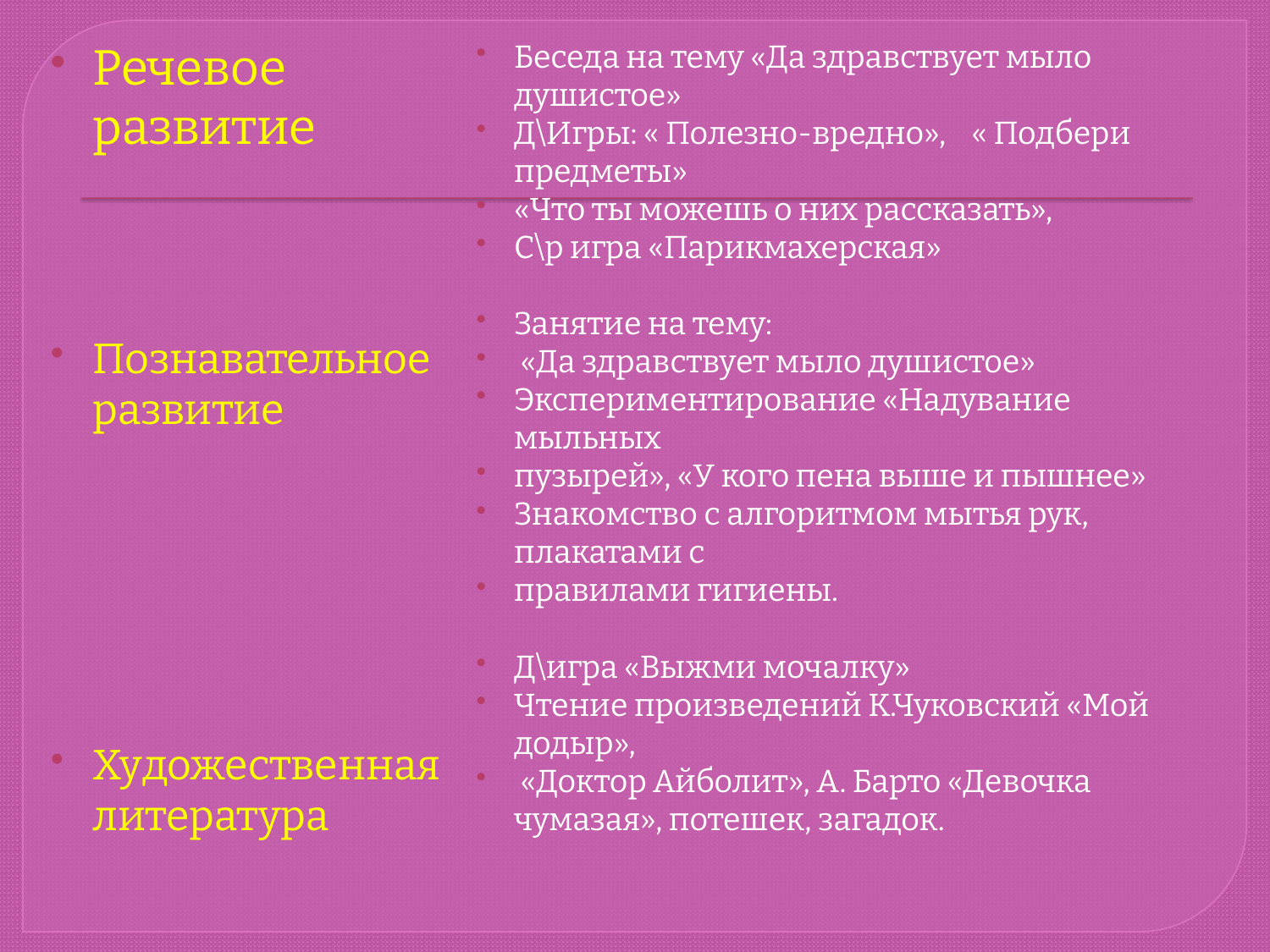

Речевое развитие

Познавательное развитие

Художественная  литература

Беседа на тему «Да здравствует мыло душистое»
Д\Игры: « Полезно-вредно»,    « Подбери предметы»
«Что ты можешь о них рассказать»,
С\р игра «Парикмахерская»

Занятие на тему:
 «Да здравствует мыло душистое»
Экспериментирование «Надувание мыльных
пузырей», «У кого пена выше и пышнее»
Знакомство с алгоритмом мытья рук, плакатами с
правилами гигиены.

Д\игра «Выжми мочалку»
Чтение произведений К.Чуковский «Мой додыр»,
 «Доктор Айболит», А. Барто «Девочка чумазая», потешек, загадок.